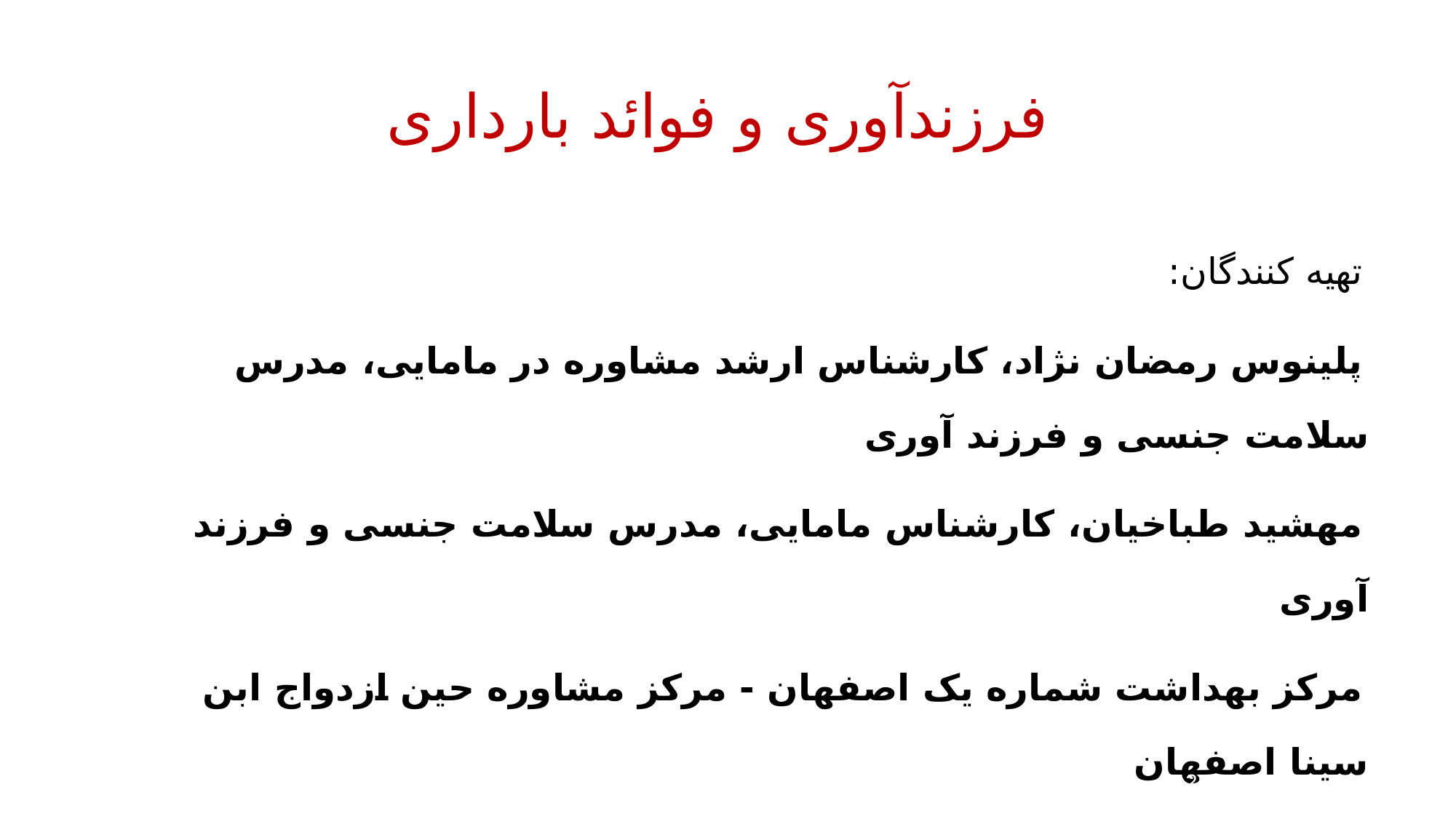

فرزندآوری و فوائد بارداری

تهیه کنندگان:
پلینوس رمضان نژاد، کارشناس ارشد مشاوره در مامایی، مدرس سلامت جنسی و فرزند آوری
مهشید طباخیان، کارشناس مامایی، مدرس سلامت جنسی و فرزند آوری
مرکز بهداشت شماره یک اصفهان - مرکز مشاوره حین ازدواج ابن سینا اصفهان
2